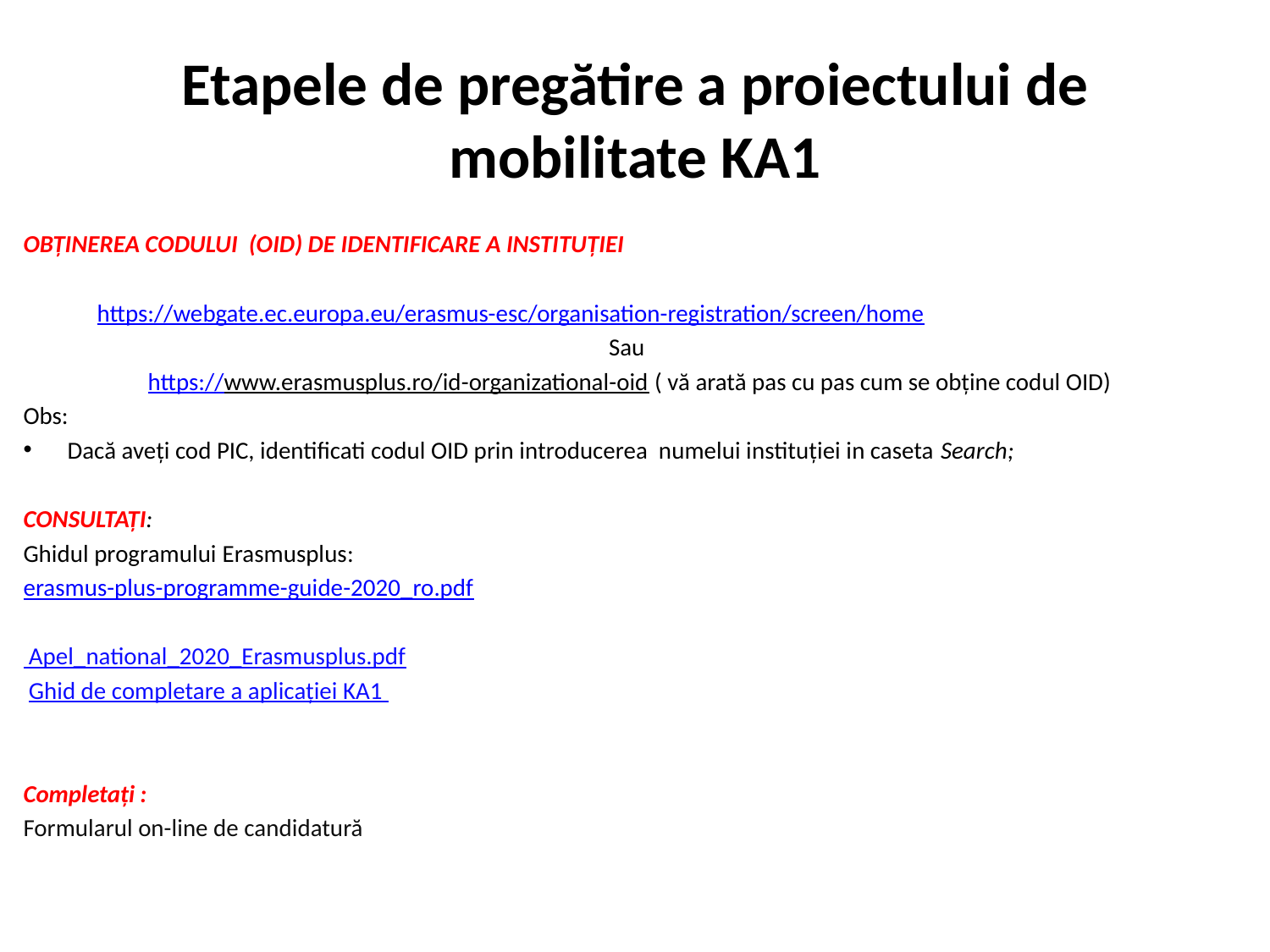

# Etapele de pregătire a proiectului de mobilitate KA1
OBȚINEREA CODULUI  (OID) DE IDENTIFICARE A INSTITUȚIEI

		https://webgate.ec.europa.eu/erasmus-esc/organisation-registration/screen/home
Sau
https://www.erasmusplus.ro/id-organizational-oid ( vă arată pas cu pas cum se obține codul OID)
Obs:
Dacă aveți cod PIC, identificati codul OID prin introducerea  numelui instituției in caseta Search;

CONSULTAȚI:
Ghidul programului Erasmusplus:
erasmus-plus-programme-guide-2020_ro.pdf

 Apel_national_2020_Erasmusplus.pdf
 Ghid de completare a aplicației KA1

Completați :
Formularul on-line de candidatură